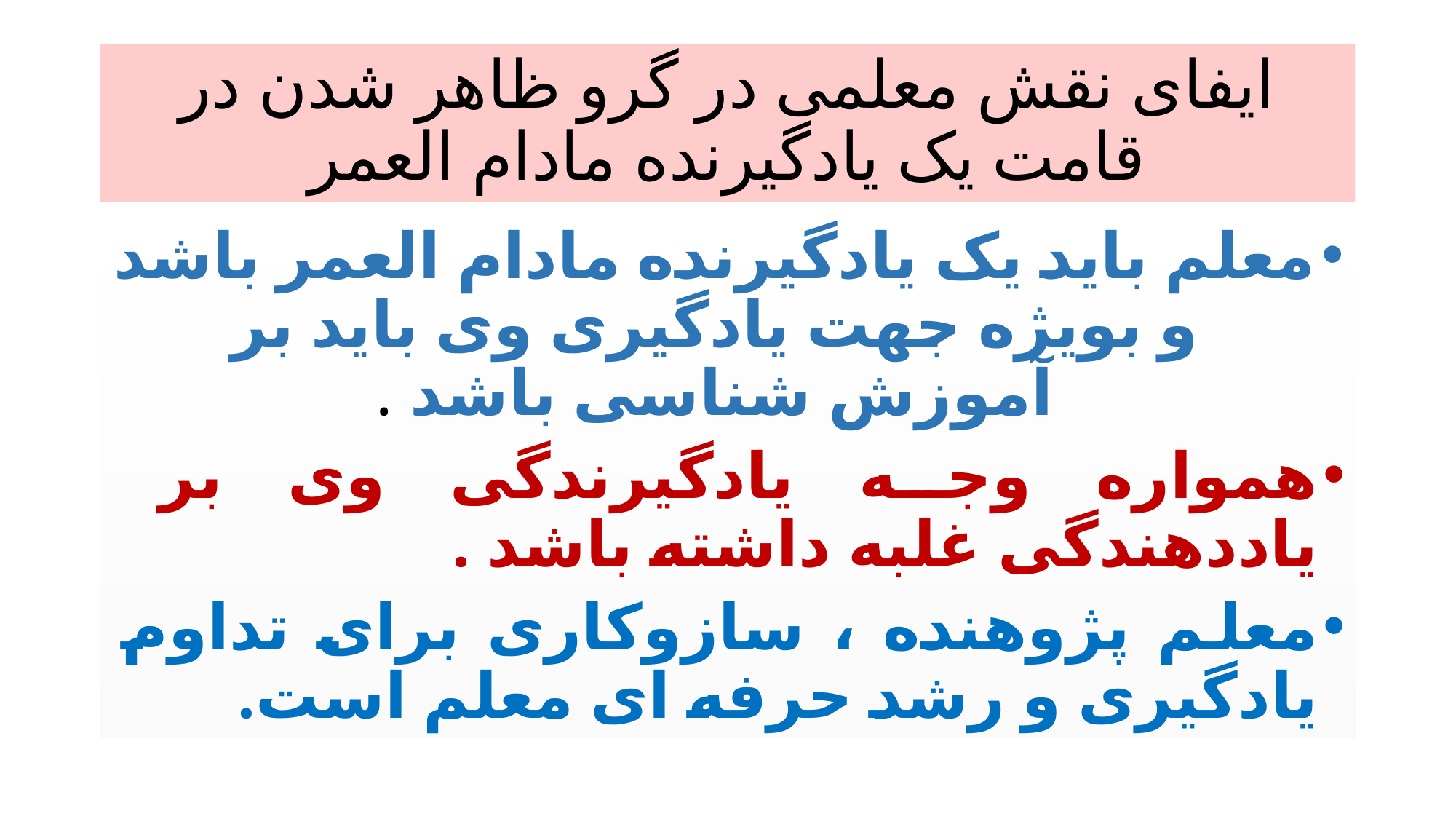

# ایفای نقش معلمی در گرو ظاهر شدن در قامت یک یادگیرنده مادام العمر
معلم باید یک یادگیرنده مادام العمر باشد و بويژه جهت یادگیری وی باید بر آموزش شناسی باشد .
همواره وجه یادگیرندگی وی بر یاددهندگی غلبه داشته باشد .
معلم پژوهنده ، سازوکاری برای تداوم یادگیری و رشد حرفه ای معلم است.